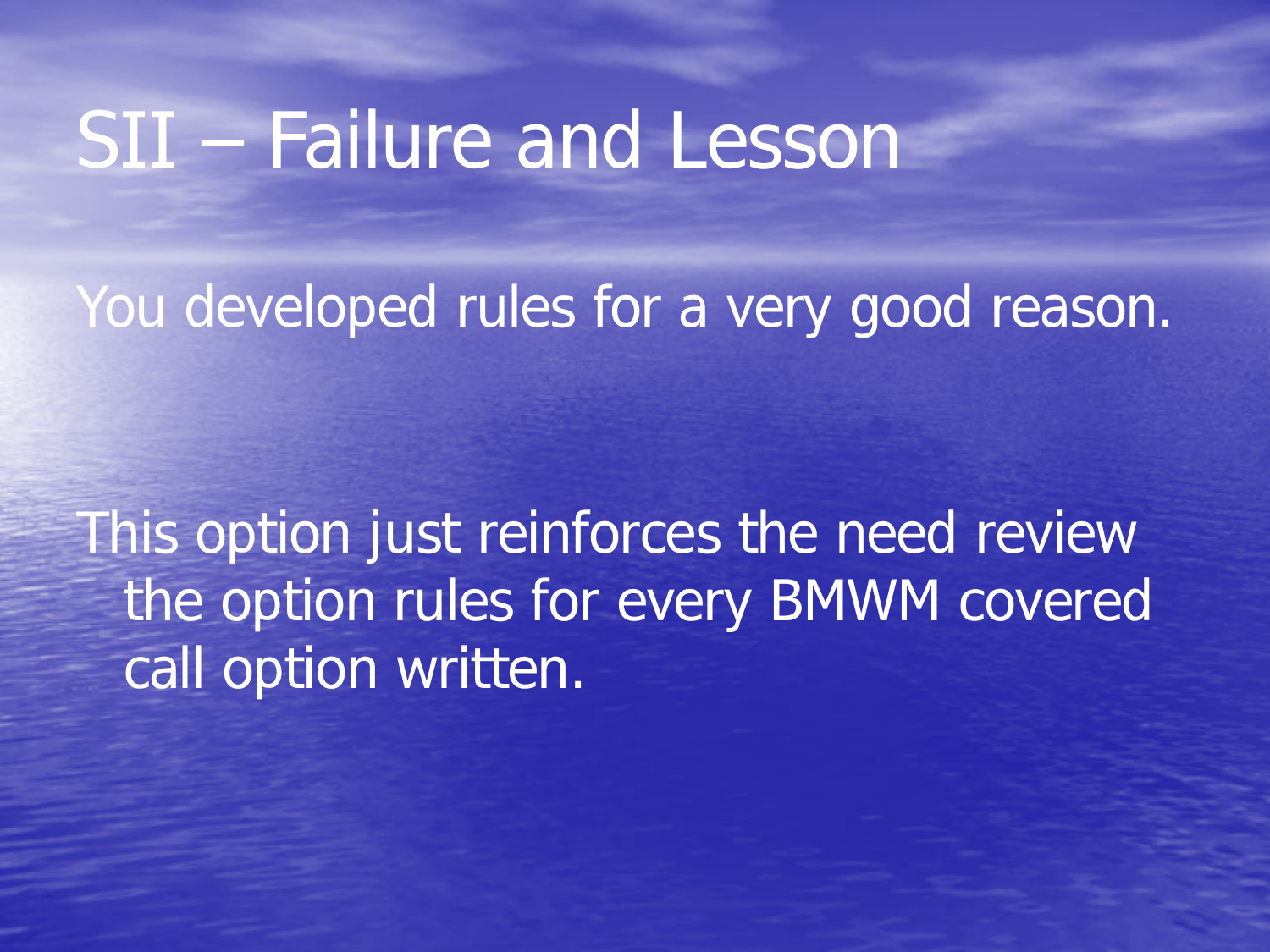

# SII – Failure and Lesson
You developed rules for a very good reason.

This option just reinforces the need review the option rules for every BMWM covered call option written.